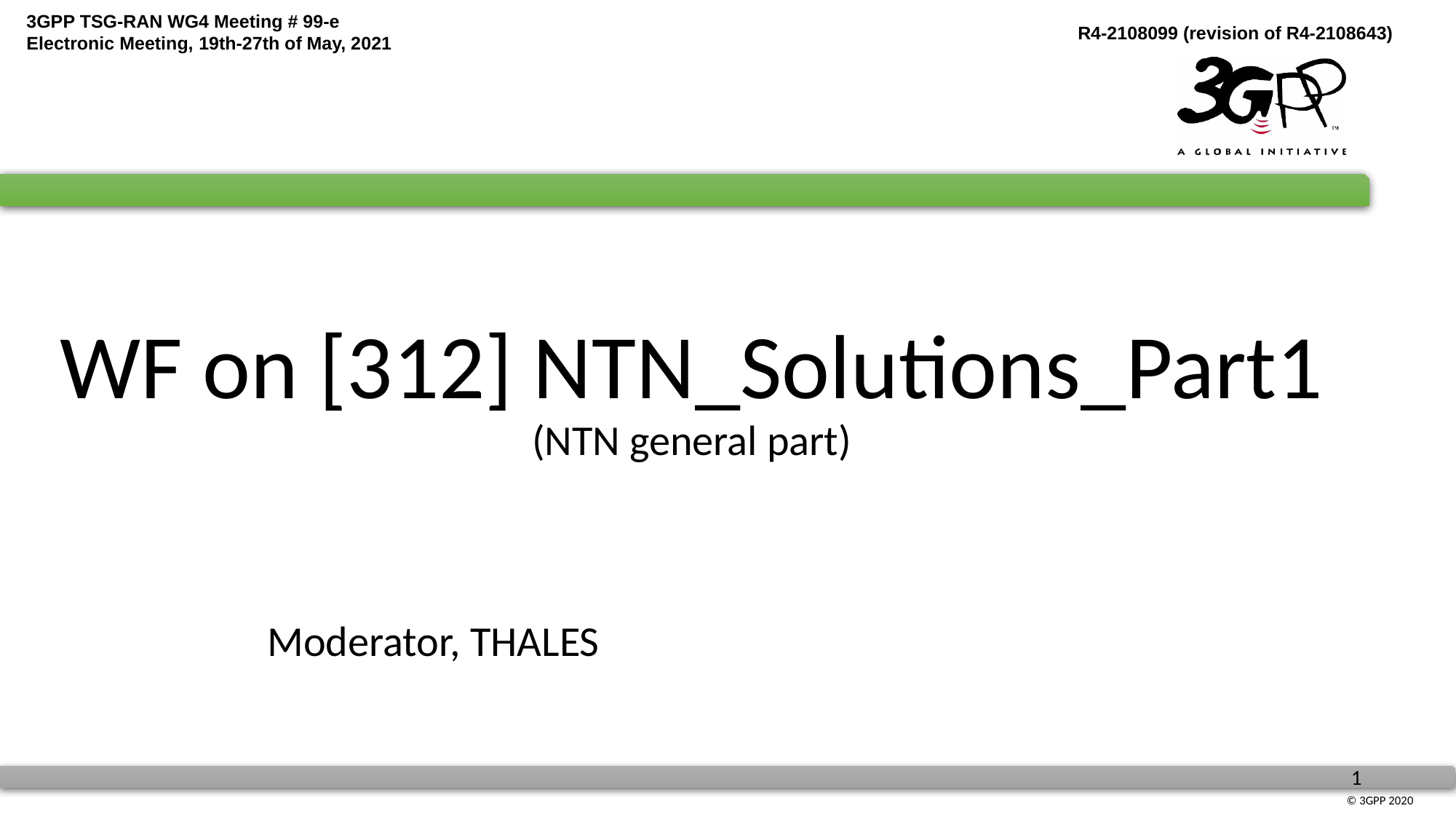

# WF on [312] NTN_Solutions_Part1 (NTN general part)

Moderator, THALES